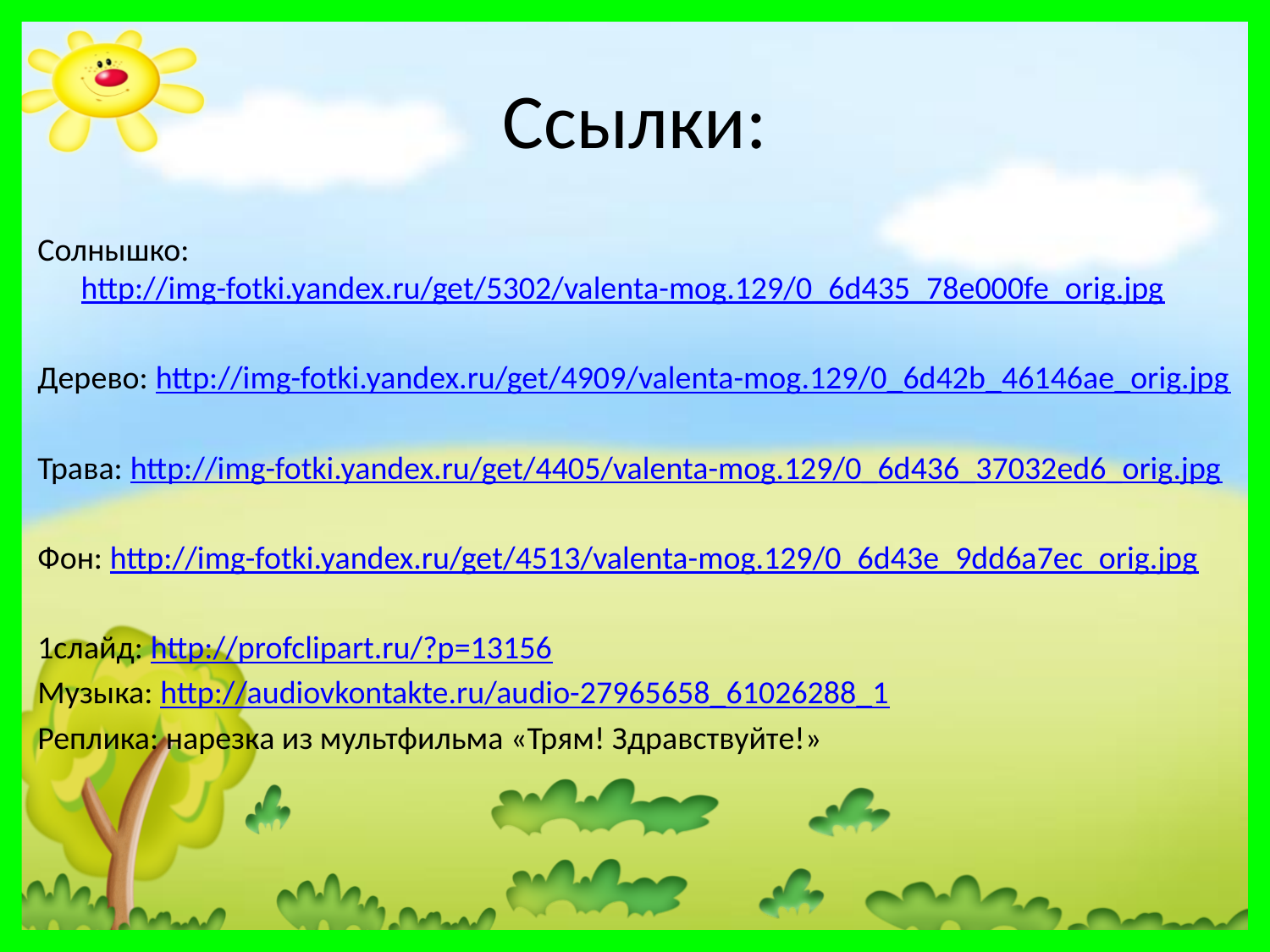

# Ссылки:
Солнышко: http://img-fotki.yandex.ru/get/5302/valenta-mog.129/0_6d435_78e000fe_orig.jpg

Дерево: http://img-fotki.yandex.ru/get/4909/valenta-mog.129/0_6d42b_46146ae_orig.jpg

Трава: http://img-fotki.yandex.ru/get/4405/valenta-mog.129/0_6d436_37032ed6_orig.jpg

Фон: http://img-fotki.yandex.ru/get/4513/valenta-mog.129/0_6d43e_9dd6a7ec_orig.jpg

1слайд: http://profclipart.ru/?p=13156
Музыка: http://audiovkontakte.ru/audio-27965658_61026288_1
Реплика: нарезка из мультфильма «Трям! Здравствуйте!»